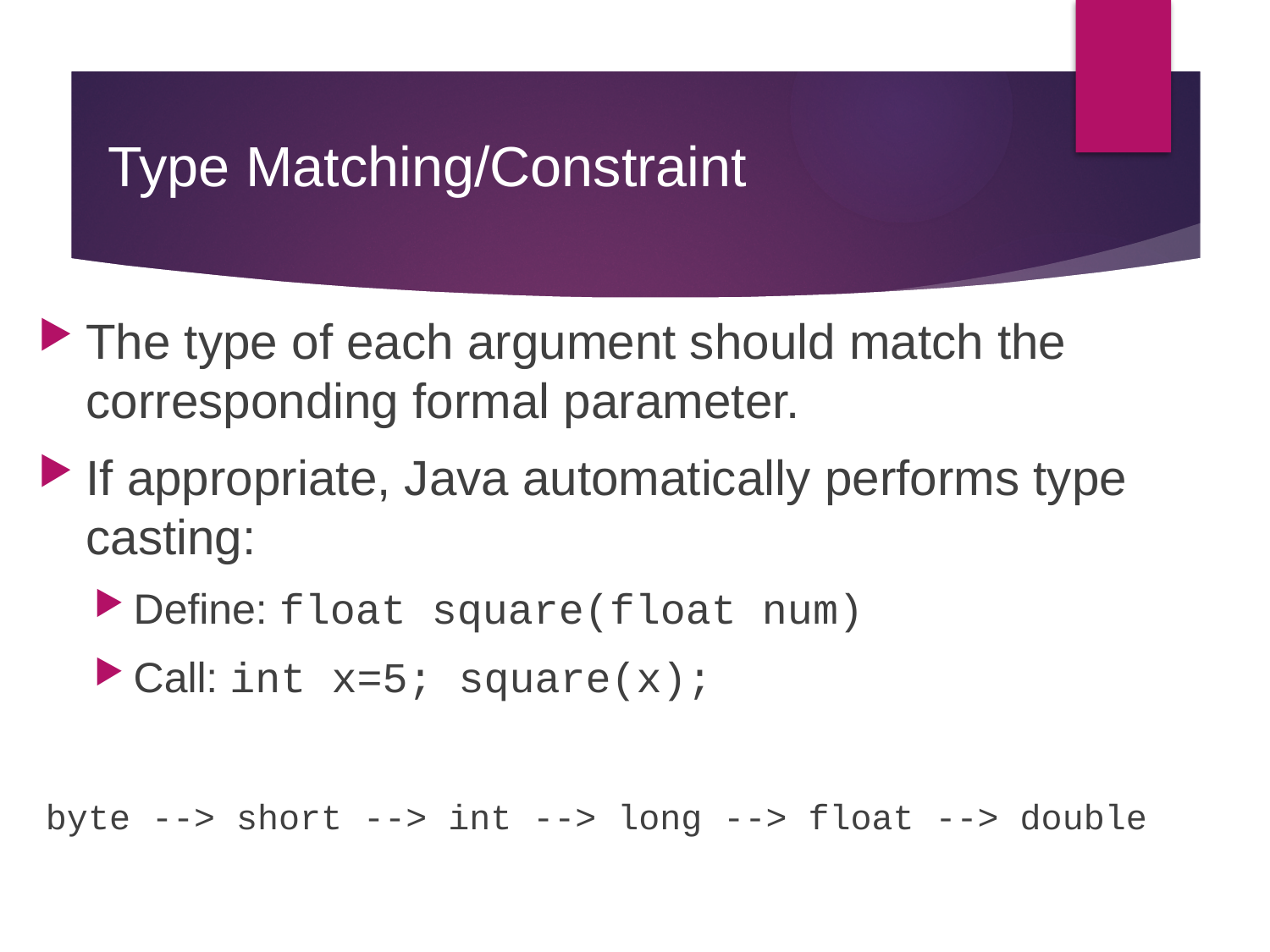

# Type Matching/Constraint
The type of each argument should match the corresponding formal parameter.
If appropriate, Java automatically performs type casting:
Define: float square(float num)
Call: int x=5; square(x);

byte --> short --> int --> long --> float --> double